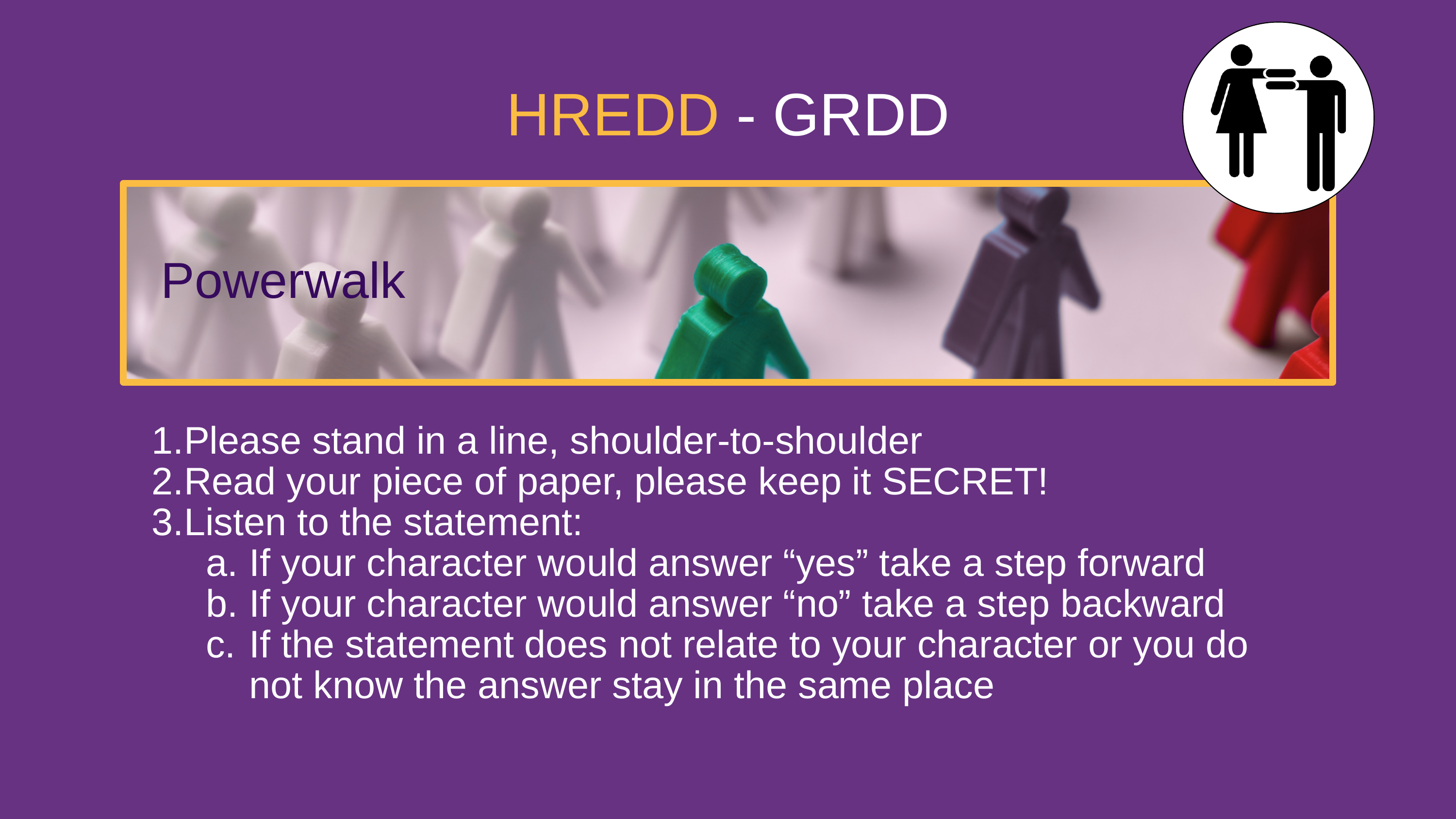

HREDD - GRDD

Powerwalk
Please stand in a line, shoulder-to-shoulder
Read your piece of paper, please keep it SECRET!
Listen to the statement:
If your character would answer “yes” take a step forward
If your character would answer “no” take a step backward
If the statement does not relate to your character or you do not know the answer stay in the same place